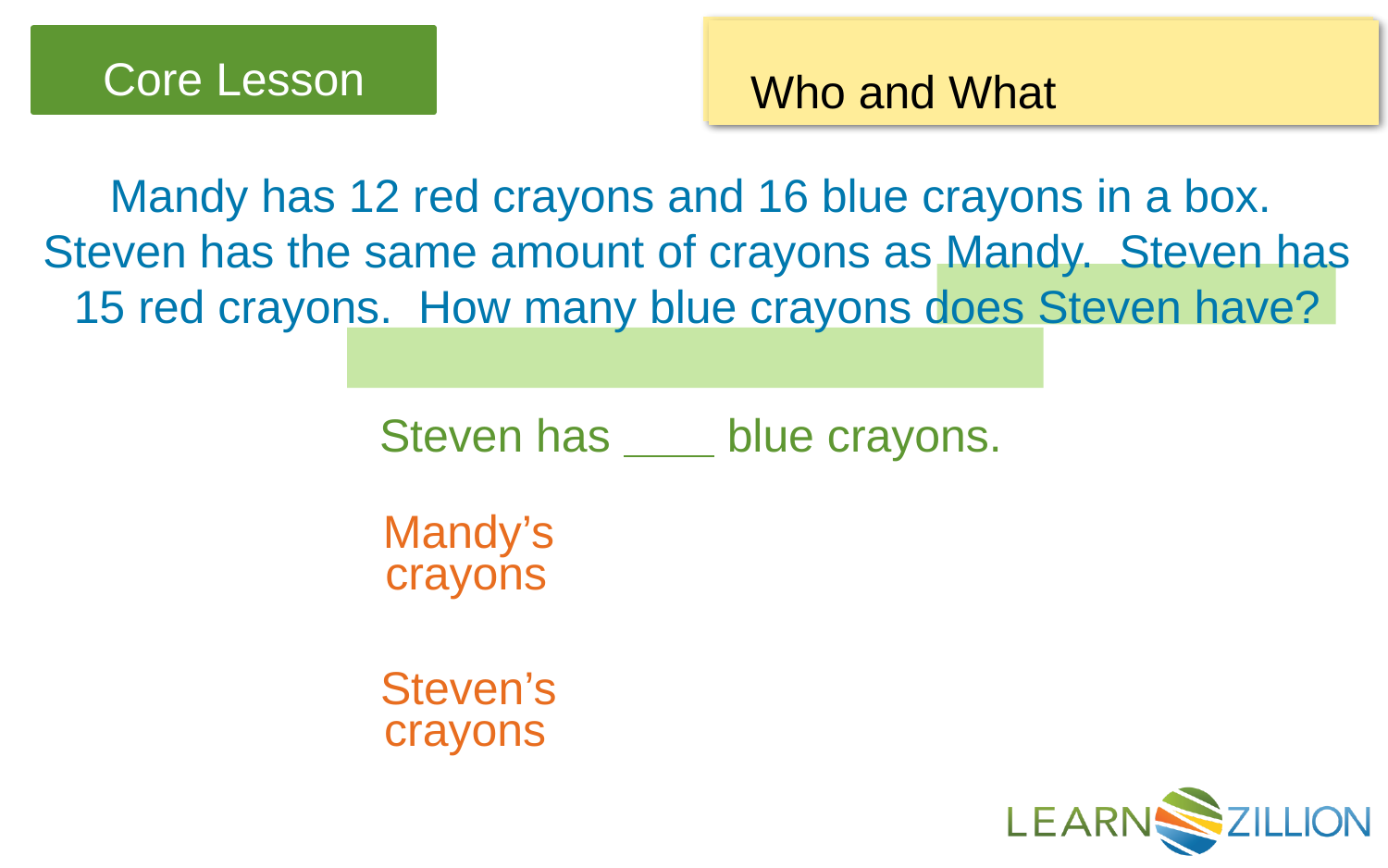

Understand the problem
Who and What
Mandy has 12 red crayons and 16 blue crayons in a box.  Steven has the same amount of crayons as Mandy.  Steven has 15 red crayons.  How many blue crayons does Steven have?

Steven has         blue crayons.
Mandy’s
crayons
Steven’s
crayons